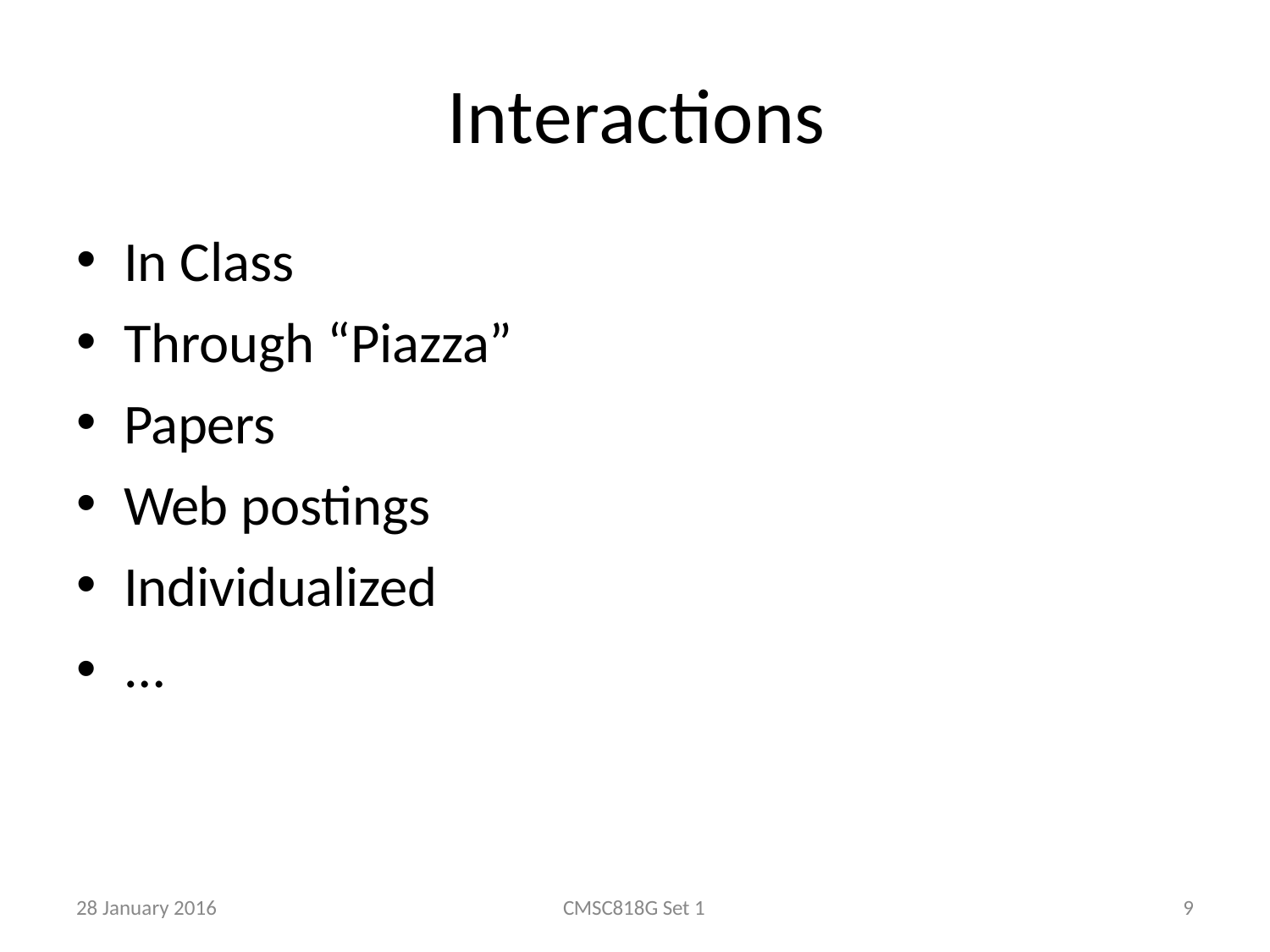

# Interactions
In Class
Through “Piazza”
Papers
Web postings
Individualized
•	…
28 January 2016
CMSC818G Set 1
9